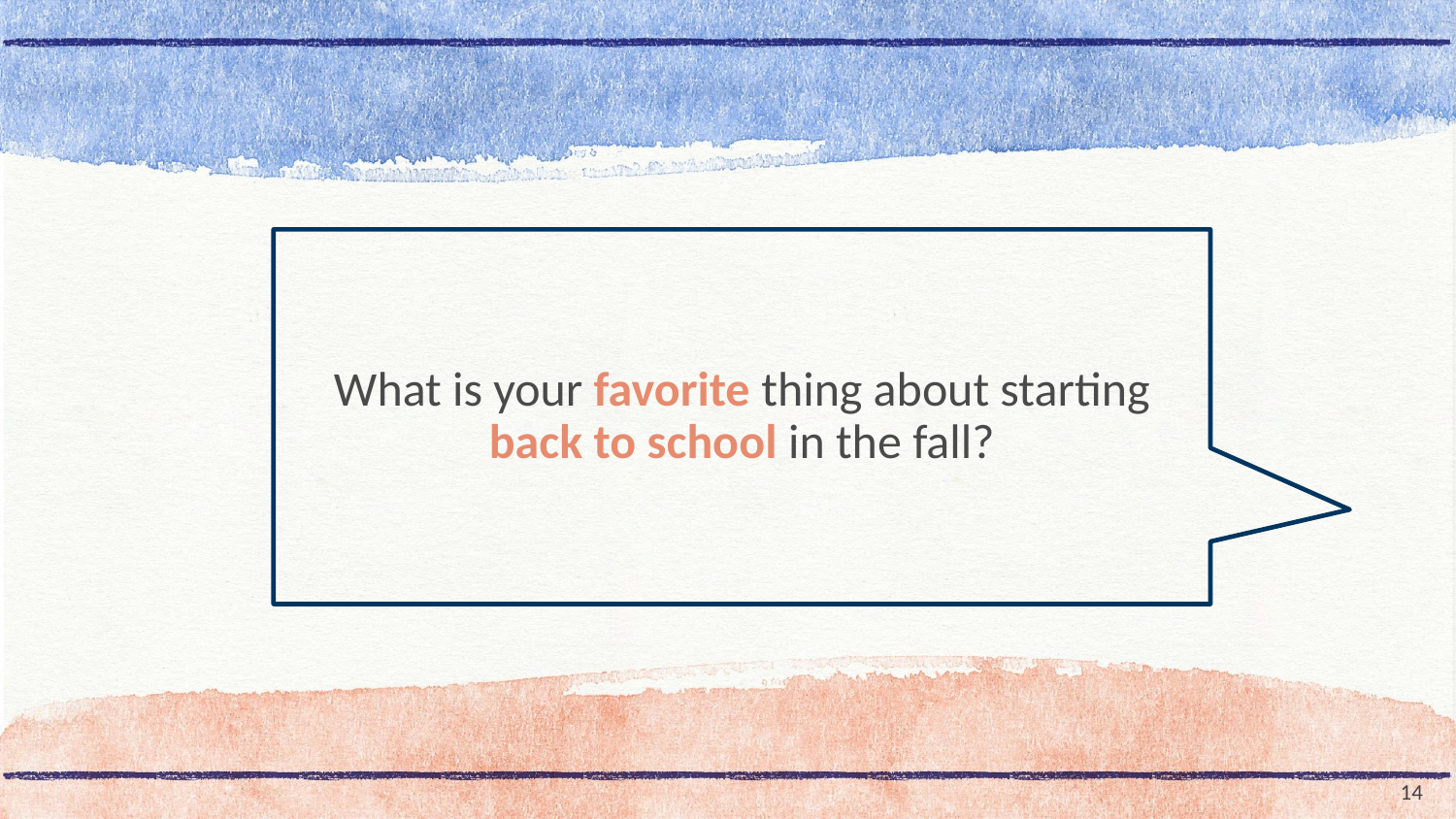

What is your favorite thing about starting back to school in the fall?